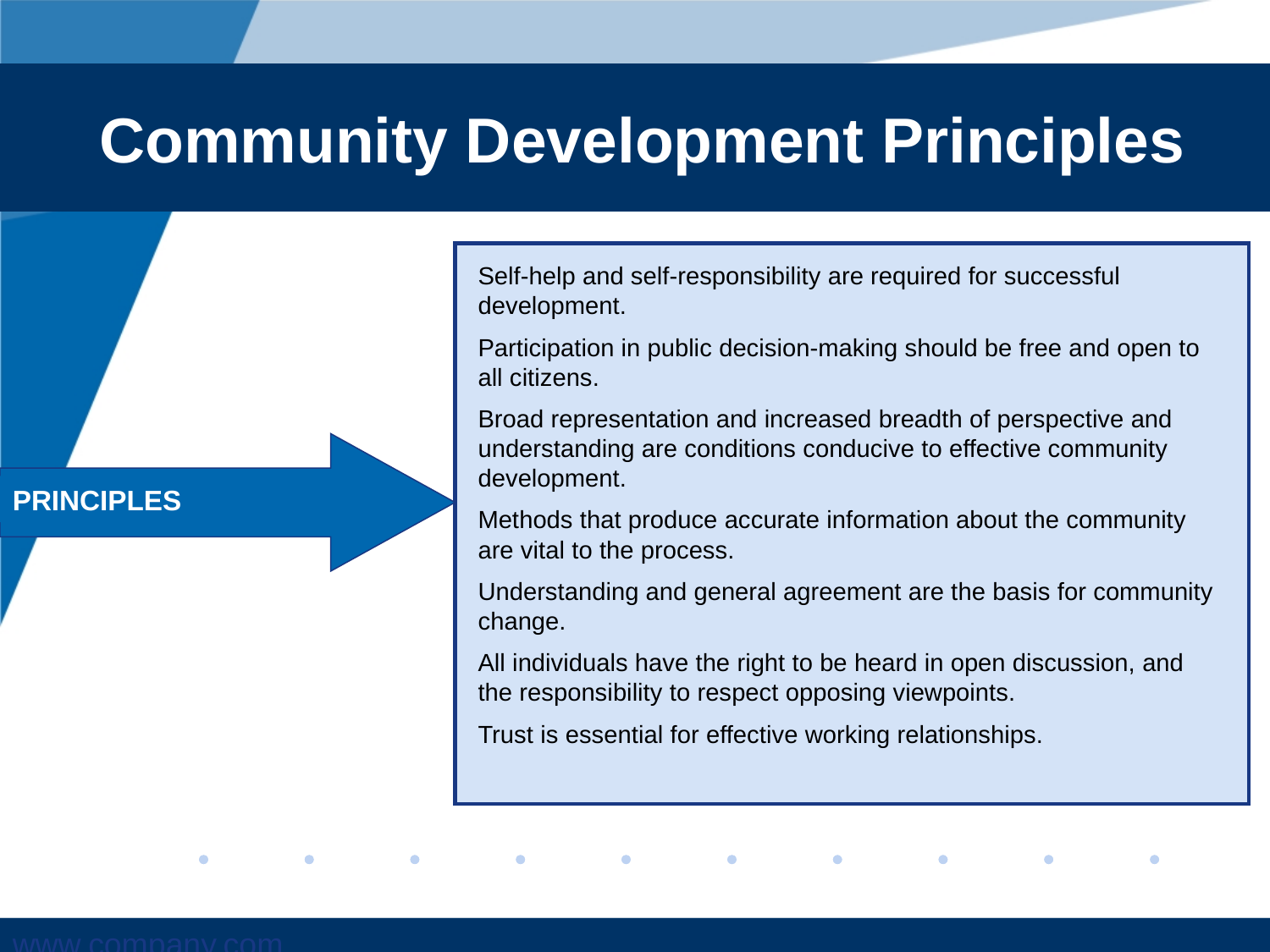

# Community Development Principles

Self-help and self-responsibility are required for successful development.
Participation in public decision-making should be free and open to all citizens.
Broad representation and increased breadth of perspective and understanding are conditions conducive to effective community development.
Methods that produce accurate information about the community are vital to the process.
Understanding and general agreement are the basis for community change.
All individuals have the right to be heard in open discussion, and the responsibility to respect opposing viewpoints.
Trust is essential for effective working relationships.

PRINCIPLES